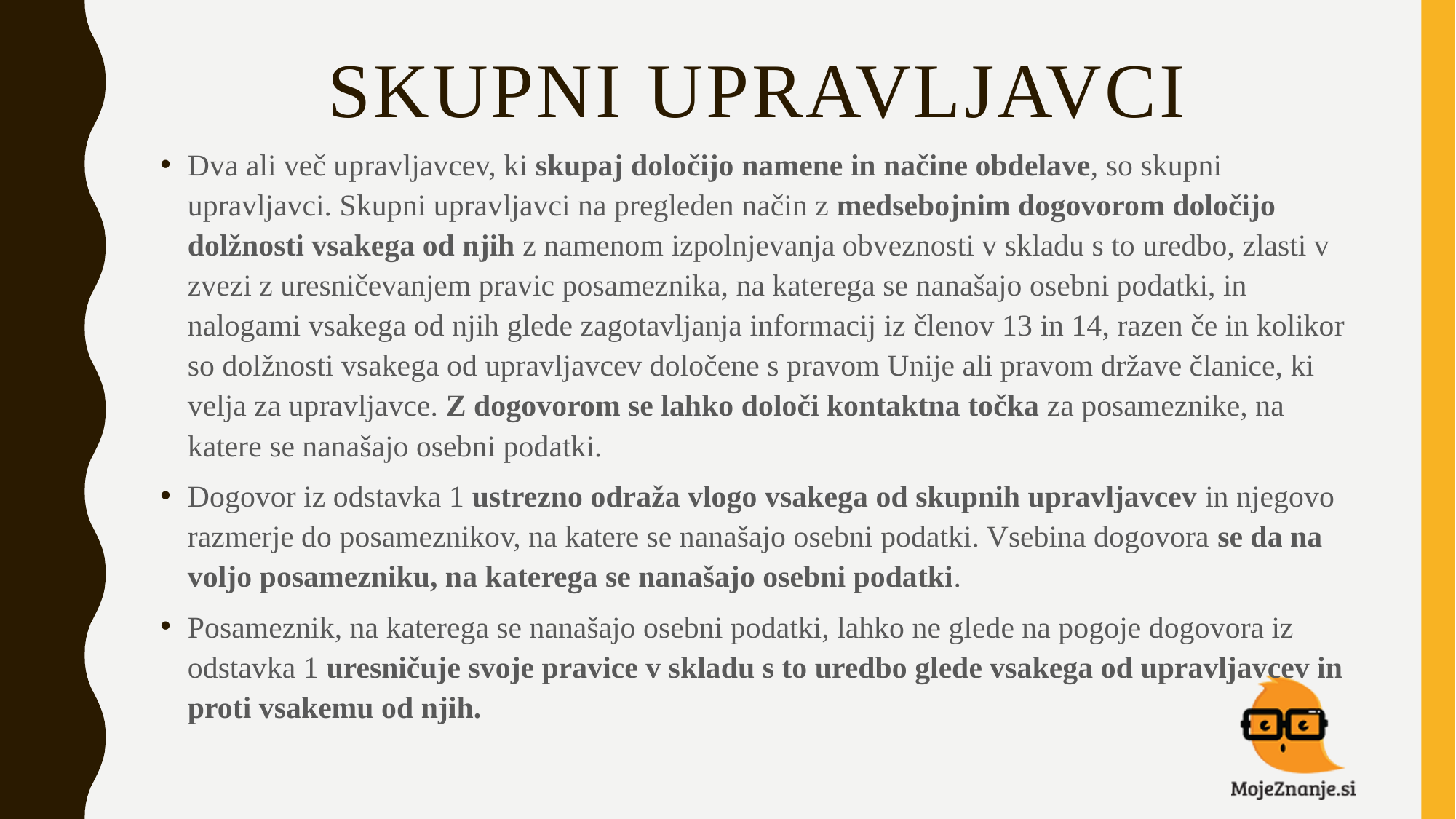

# SKUPNI UPRAVLJAVCI
Dva ali več upravljavcev, ki skupaj določijo namene in načine obdelave, so skupni upravljavci. Skupni upravljavci na pregleden način z medsebojnim dogovorom določijo dolžnosti vsakega od njih z namenom izpolnjevanja obveznosti v skladu s to uredbo, zlasti v zvezi z uresničevanjem pravic posameznika, na katerega se nanašajo osebni podatki, in nalogami vsakega od njih glede zagotavljanja informacij iz členov 13 in 14, razen če in kolikor so dolžnosti vsakega od upravljavcev določene s pravom Unije ali pravom države članice, ki velja za upravljavce. Z dogovorom se lahko določi kontaktna točka za posameznike, na katere se nanašajo osebni podatki.
Dogovor iz odstavka 1 ustrezno odraža vlogo vsakega od skupnih upravljavcev in njegovo razmerje do posameznikov, na katere se nanašajo osebni podatki. Vsebina dogovora se da na voljo posamezniku, na katerega se nanašajo osebni podatki.
Posameznik, na katerega se nanašajo osebni podatki, lahko ne glede na pogoje dogovora iz odstavka 1 uresničuje svoje pravice v skladu s to uredbo glede vsakega od upravljavcev in proti vsakemu od njih.